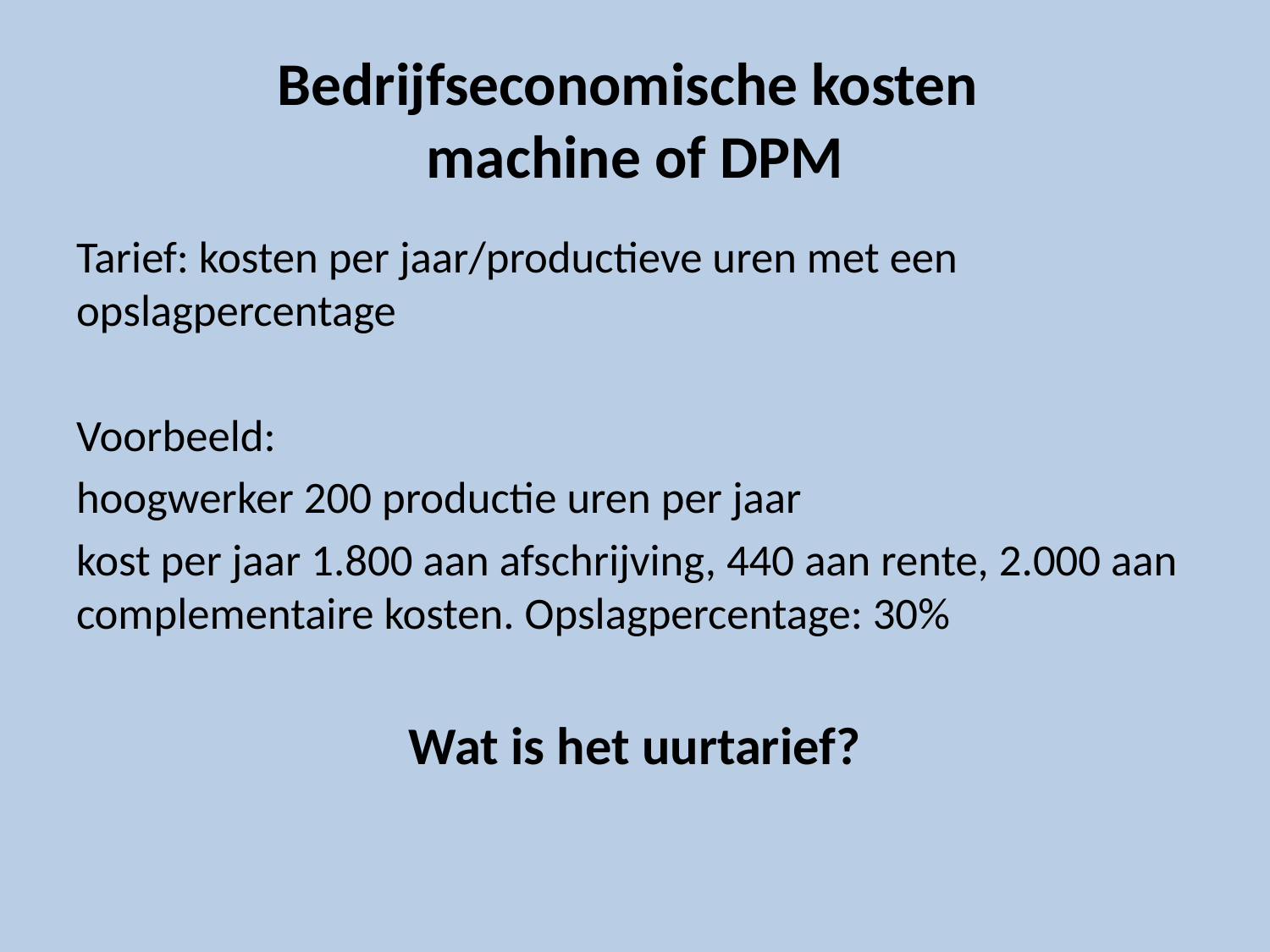

# Bedrijfseconomische kosten machine of DPM
Tarief: kosten per jaar/productieve uren met een opslagpercentage

Voorbeeld:
hoogwerker 200 productie uren per jaar
kost per jaar 1.800 aan afschrijving, 440 aan rente, 2.000 aan complementaire kosten. Opslagpercentage: 30%

Wat is het uurtarief?